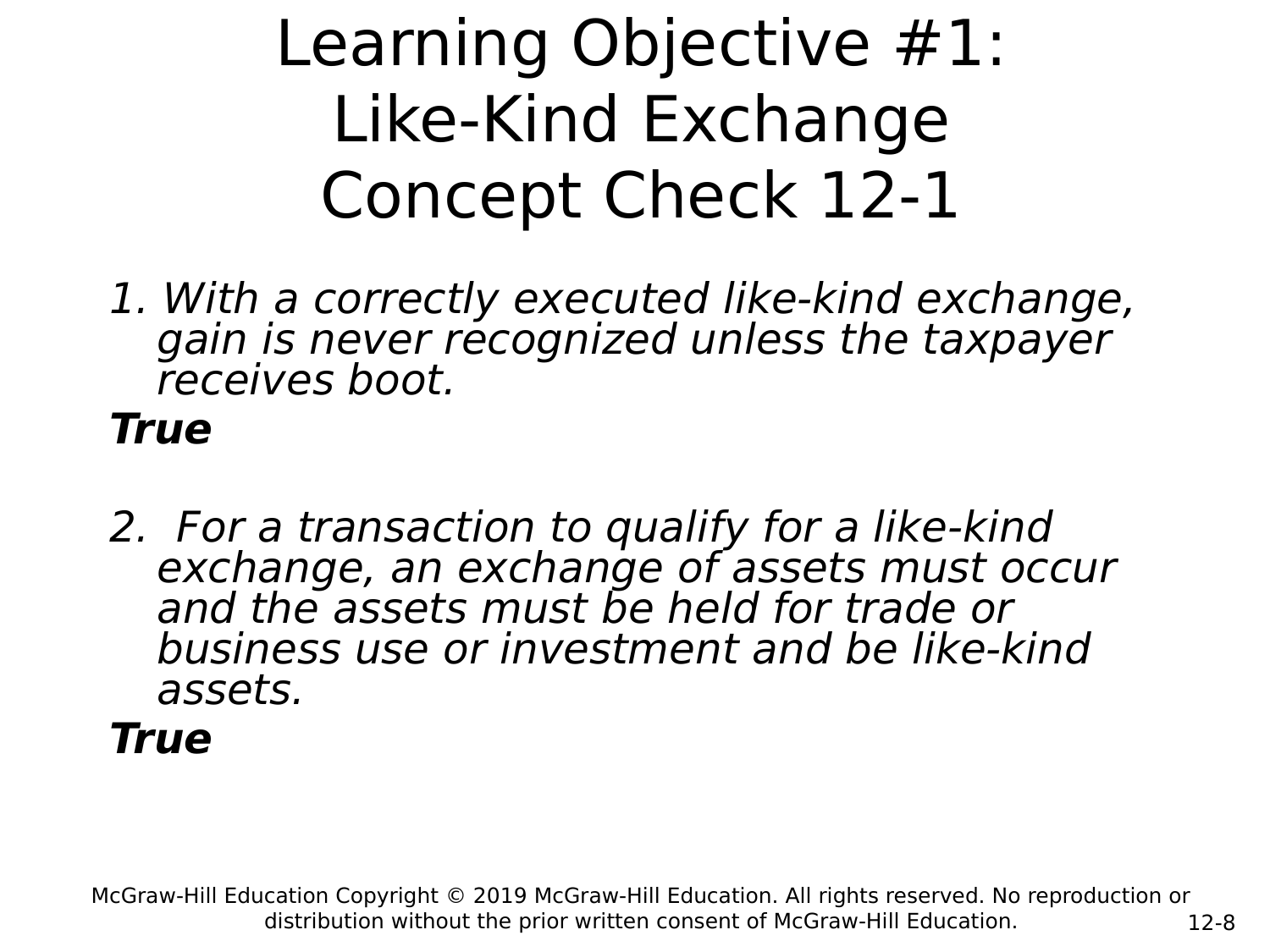

Learning Objective #1:
Like-Kind Exchange
Concept Check 12-1
1. With a correctly executed like-kind exchange, gain is never recognized unless the taxpayer receives boot.
True

2.  For a transaction to qualify for a like-kind exchange, an exchange of assets must occur and the assets must be held for trade or business use or investment and be like-kind assets.
True
McGraw-Hill Education Copyright © 2019 McGraw-Hill Education. All rights reserved. No reproduction or distribution without the prior written consent of McGraw-Hill Education.
12-8